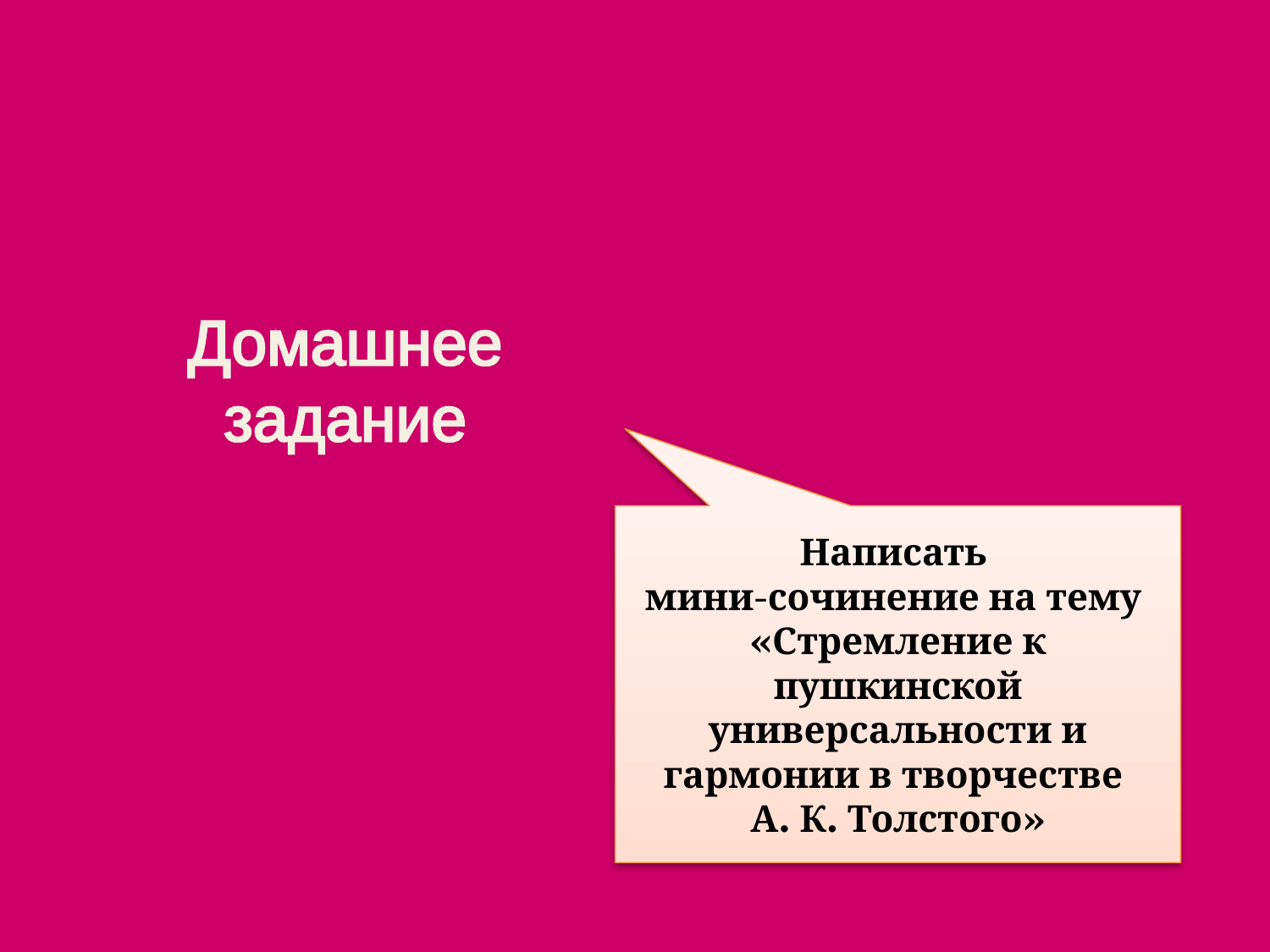

# Домашнее задание
Написать
мини-сочинение на тему
«Стремление к пушкинской универсальности и гармонии в творчестве
А. К. Толстого»